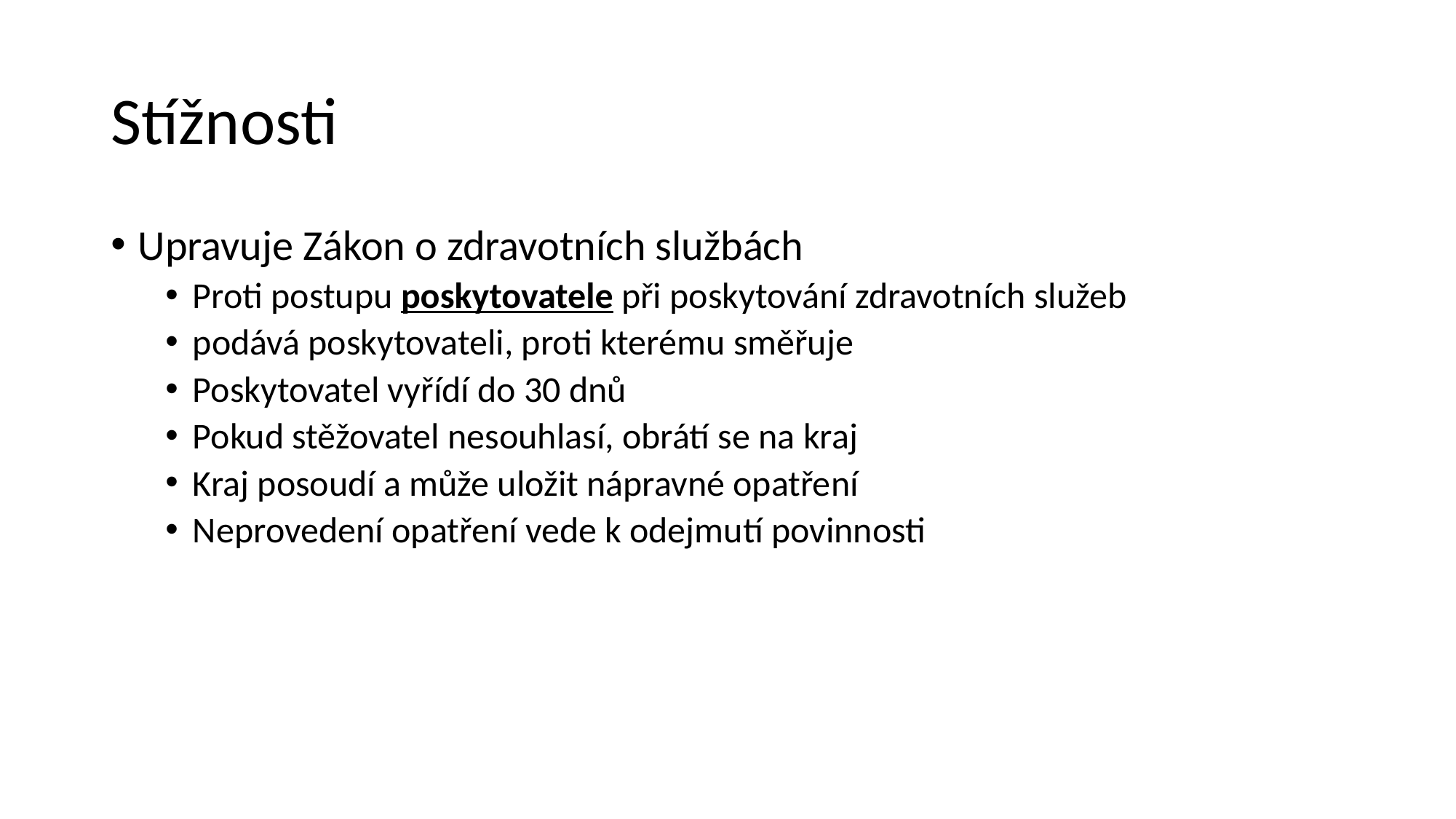

# Stížnosti
Upravuje Zákon o zdravotních službách
Proti postupu poskytovatele při poskytování zdravotních služeb
podává poskytovateli, proti kterému směřuje
Poskytovatel vyřídí do 30 dnů
Pokud stěžovatel nesouhlasí, obrátí se na kraj
Kraj posoudí a může uložit nápravné opatření
Neprovedení opatření vede k odejmutí povinnosti